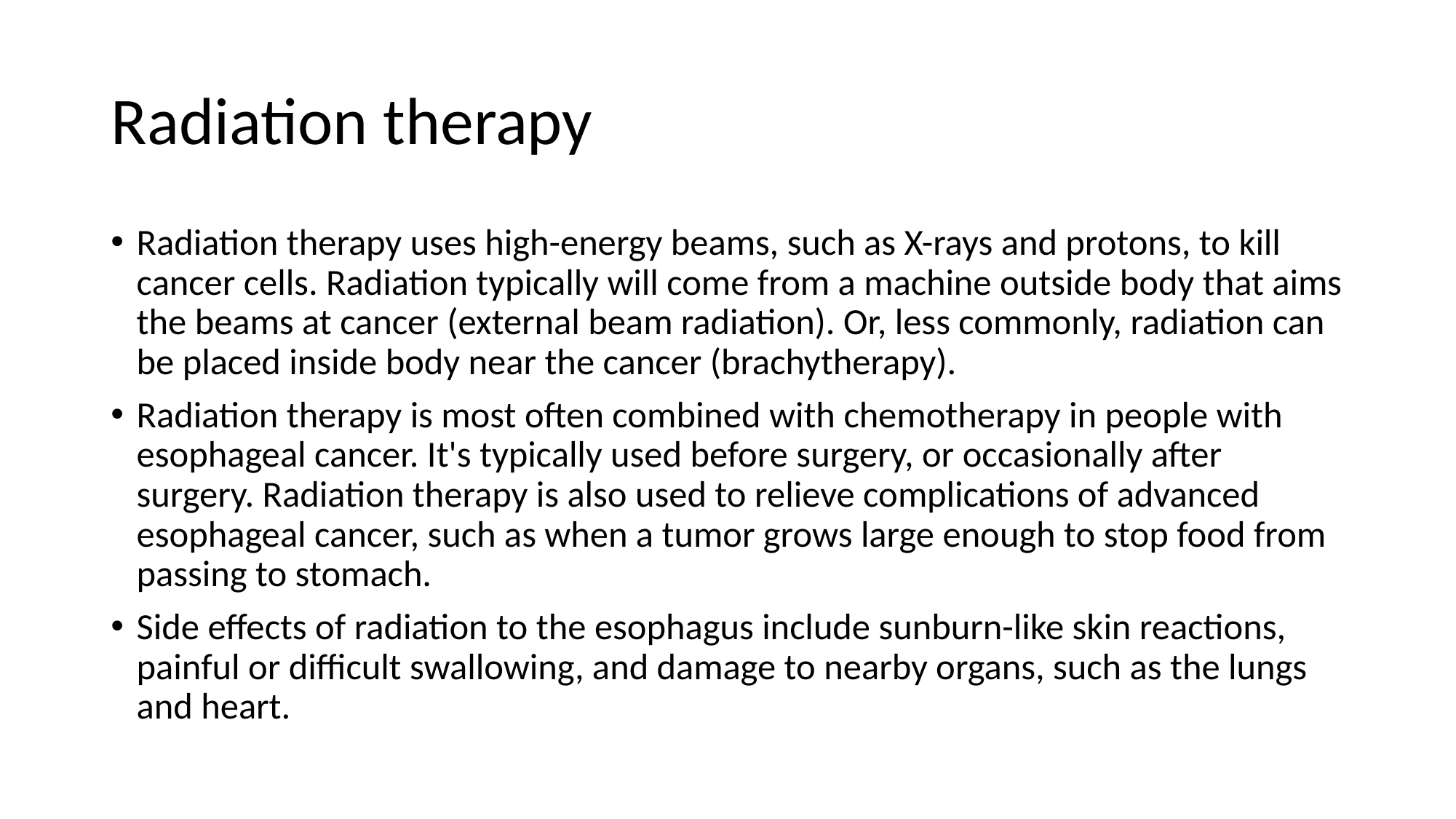

# Radiation therapy
Radiation therapy uses high-energy beams, such as X-rays and protons, to kill cancer cells. Radiation typically will come from a machine outside body that aims the beams at cancer (external beam radiation). Or, less commonly, radiation can be placed inside body near the cancer (brachytherapy).
Radiation therapy is most often combined with chemotherapy in people with esophageal cancer. It's typically used before surgery, or occasionally after surgery. Radiation therapy is also used to relieve complications of advanced esophageal cancer, such as when a tumor grows large enough to stop food from passing to stomach.
Side effects of radiation to the esophagus include sunburn-like skin reactions, painful or difficult swallowing, and damage to nearby organs, such as the lungs and heart.